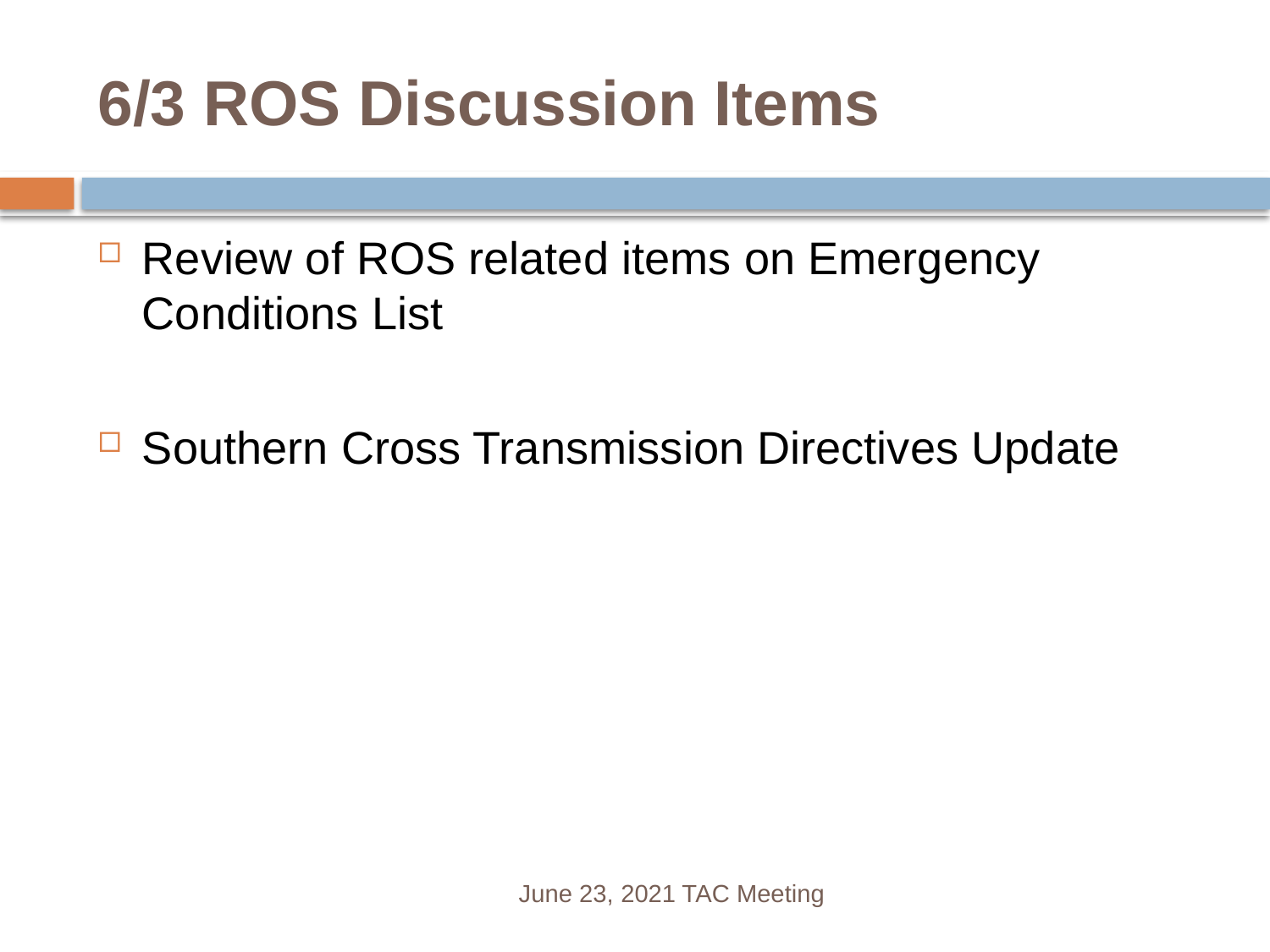

# 6/3 ROS Discussion Items
Review of ROS related items on Emergency Conditions List

Southern Cross Transmission Directives Update
June 23, 2021 TAC Meeting